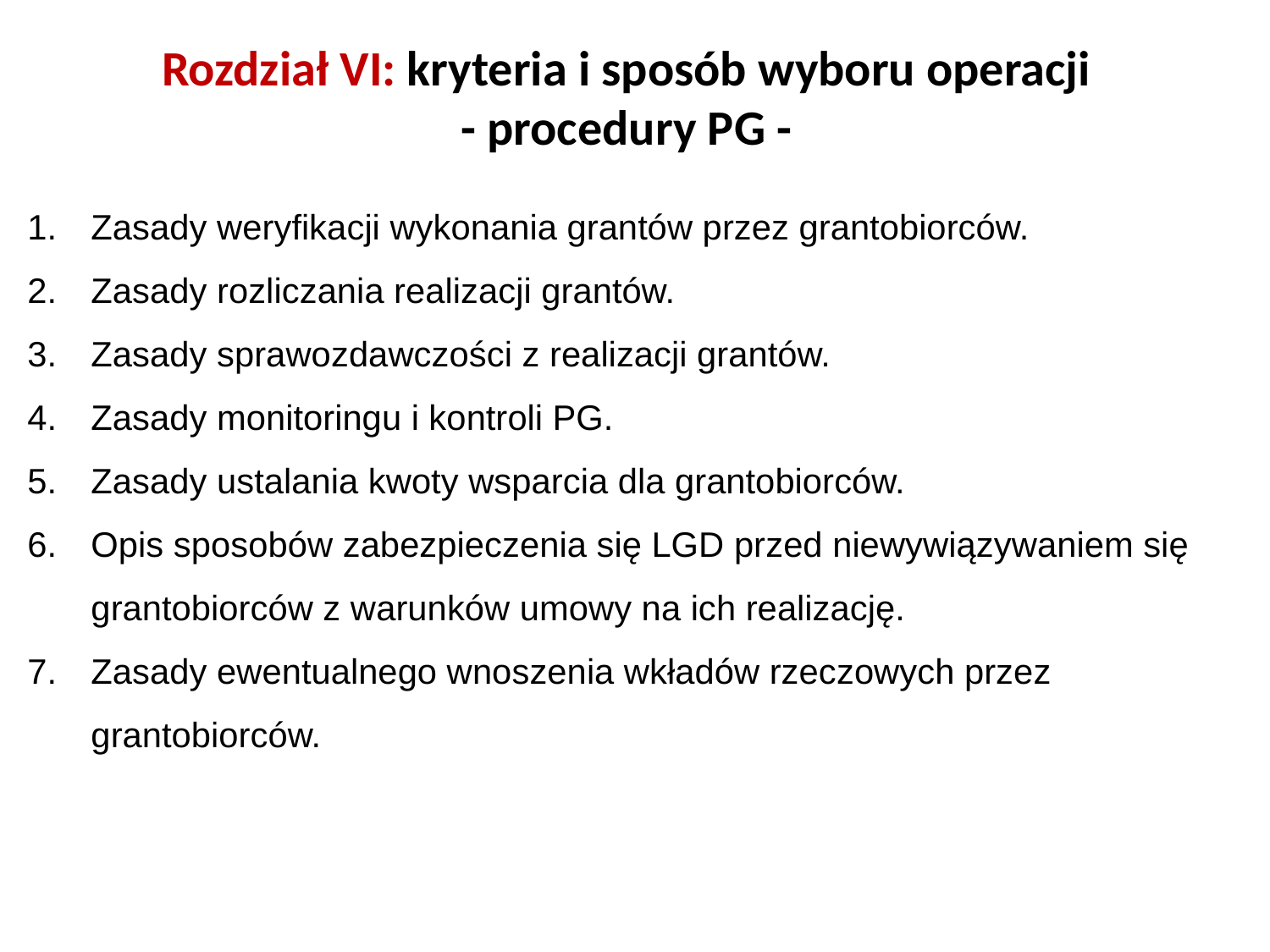

# Rozdział VI: kryteria i sposób wyboru operacji - procedury PG -

Zasady weryfikacji wykonania grantów przez grantobiorców.
Zasady rozliczania realizacji grantów.
Zasady sprawozdawczości z realizacji grantów.
Zasady monitoringu i kontroli PG.
Zasady ustalania kwoty wsparcia dla grantobiorców.
Opis sposobów zabezpieczenia się LGD przed niewywiązywaniem się grantobiorców z warunków umowy na ich realizację.
Zasady ewentualnego wnoszenia wkładów rzeczowych przez grantobiorców.